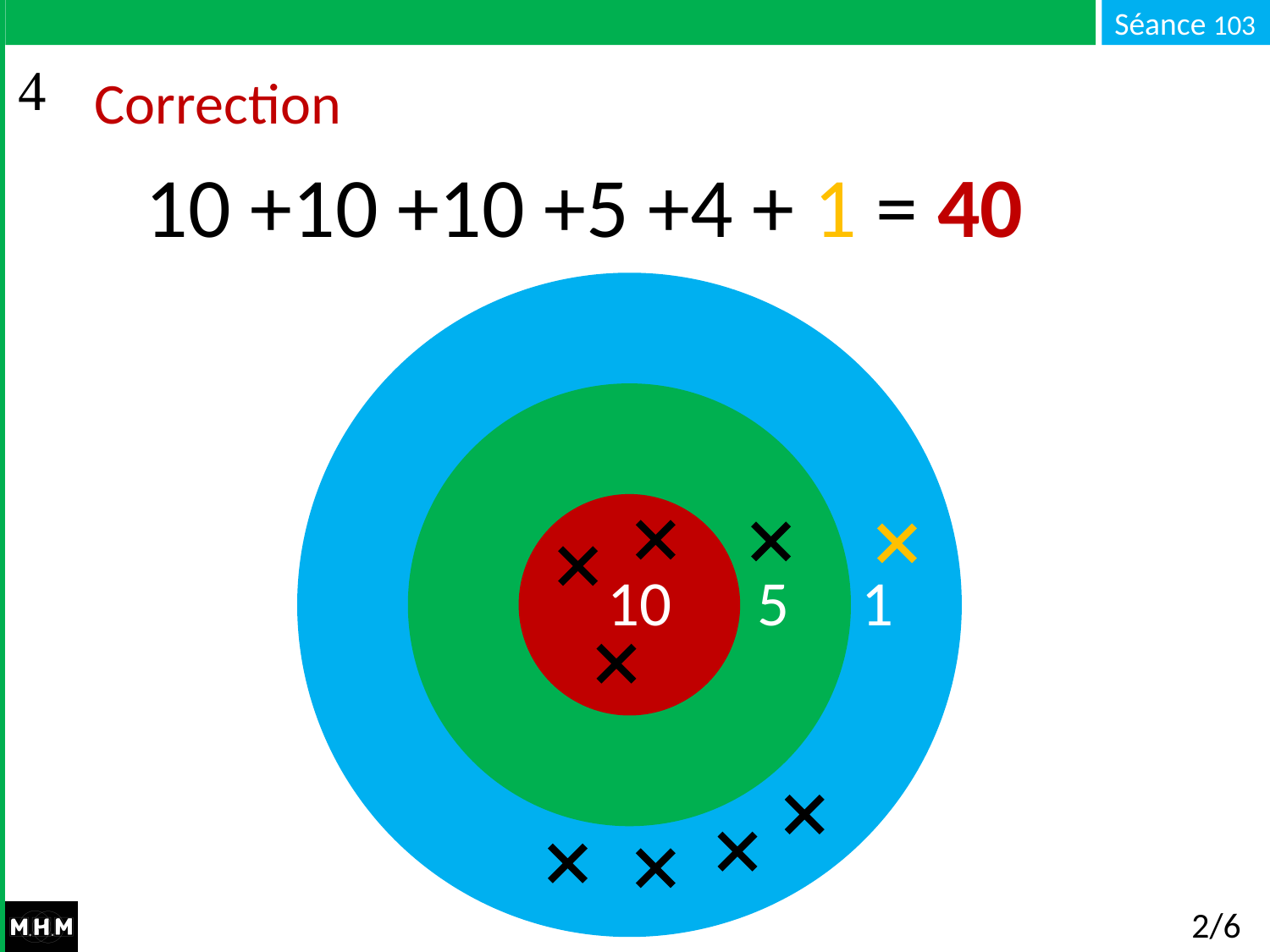

# Correction
10 +10 +10 +5 +4 + 1 = 40

10      5     1

2/6